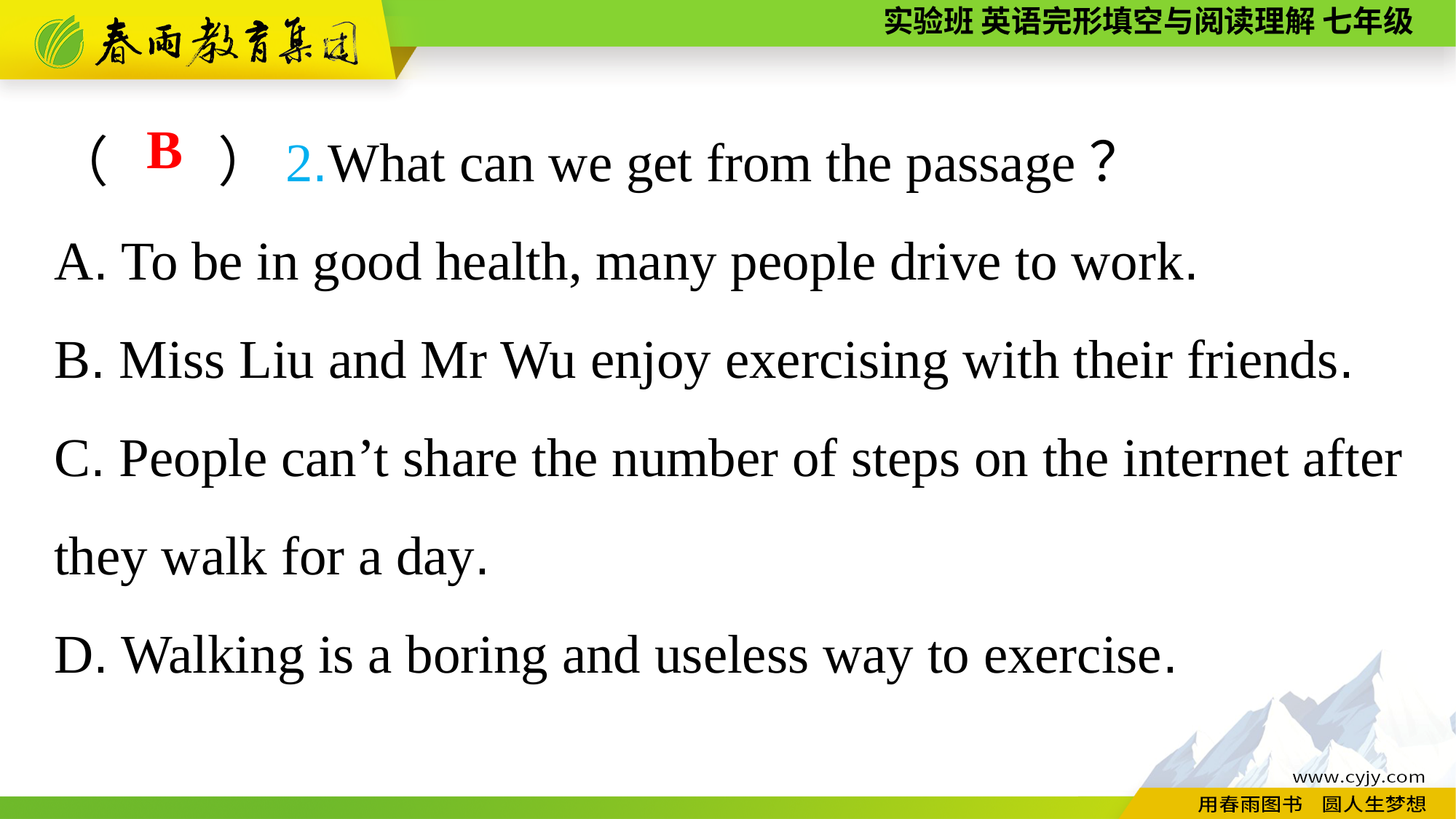

（　　）2.What can we get from the passage？
A. To be in good health, many people drive to work.
B. Miss Liu and Mr Wu enjoy exercising with their friends.
C. People can’t share the number of steps on the internet after they walk for a day.
D. Walking is a boring and useless way to exercise.
B